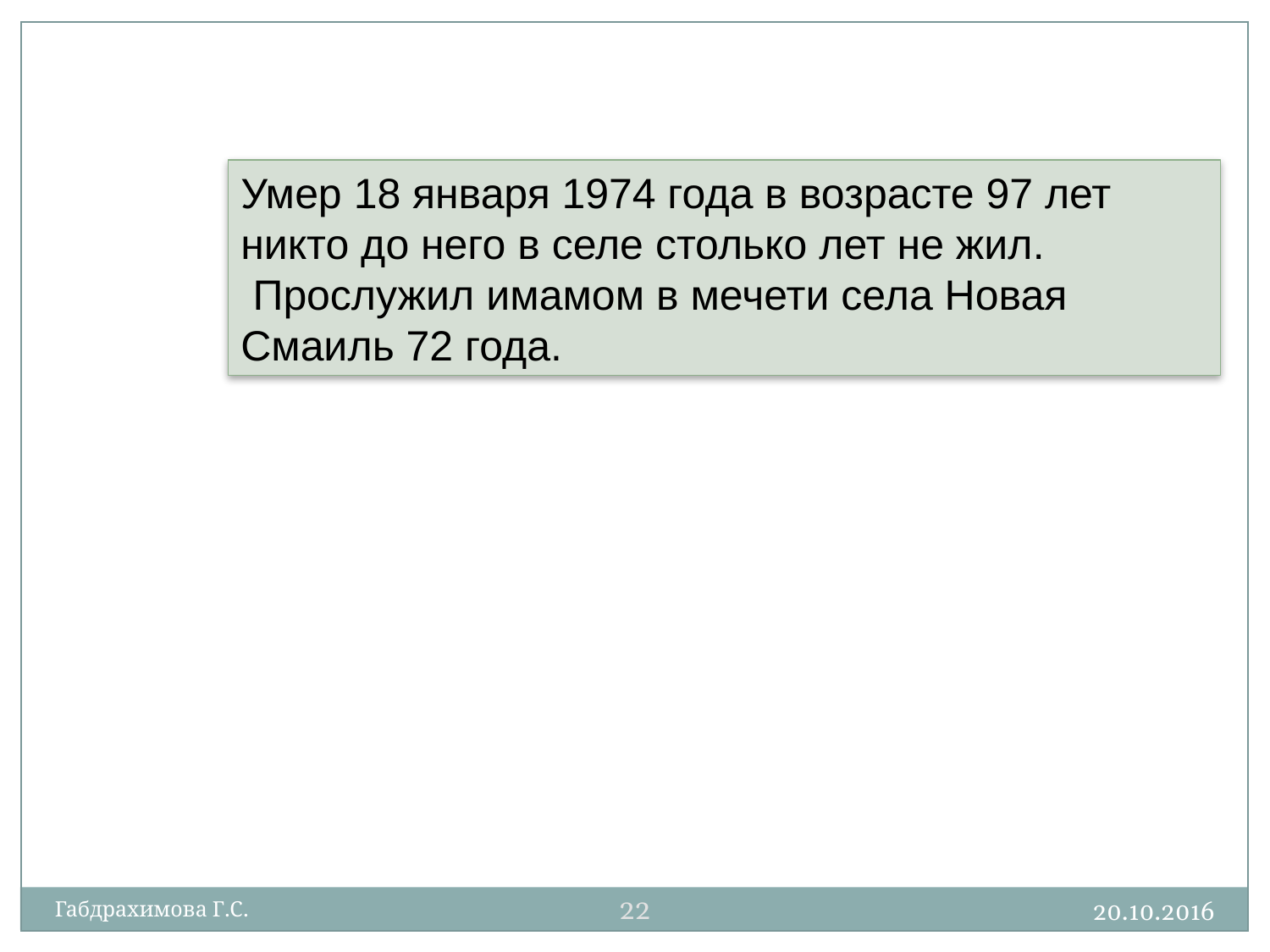

Умер 18 января 1974 года в возрасте 97 лет никто до него в селе столько лет не жил.
 Прослужил имамом в мечети села Новая Смаиль 72 года.
22
20.10.2016
Габдрахимова Г.С.